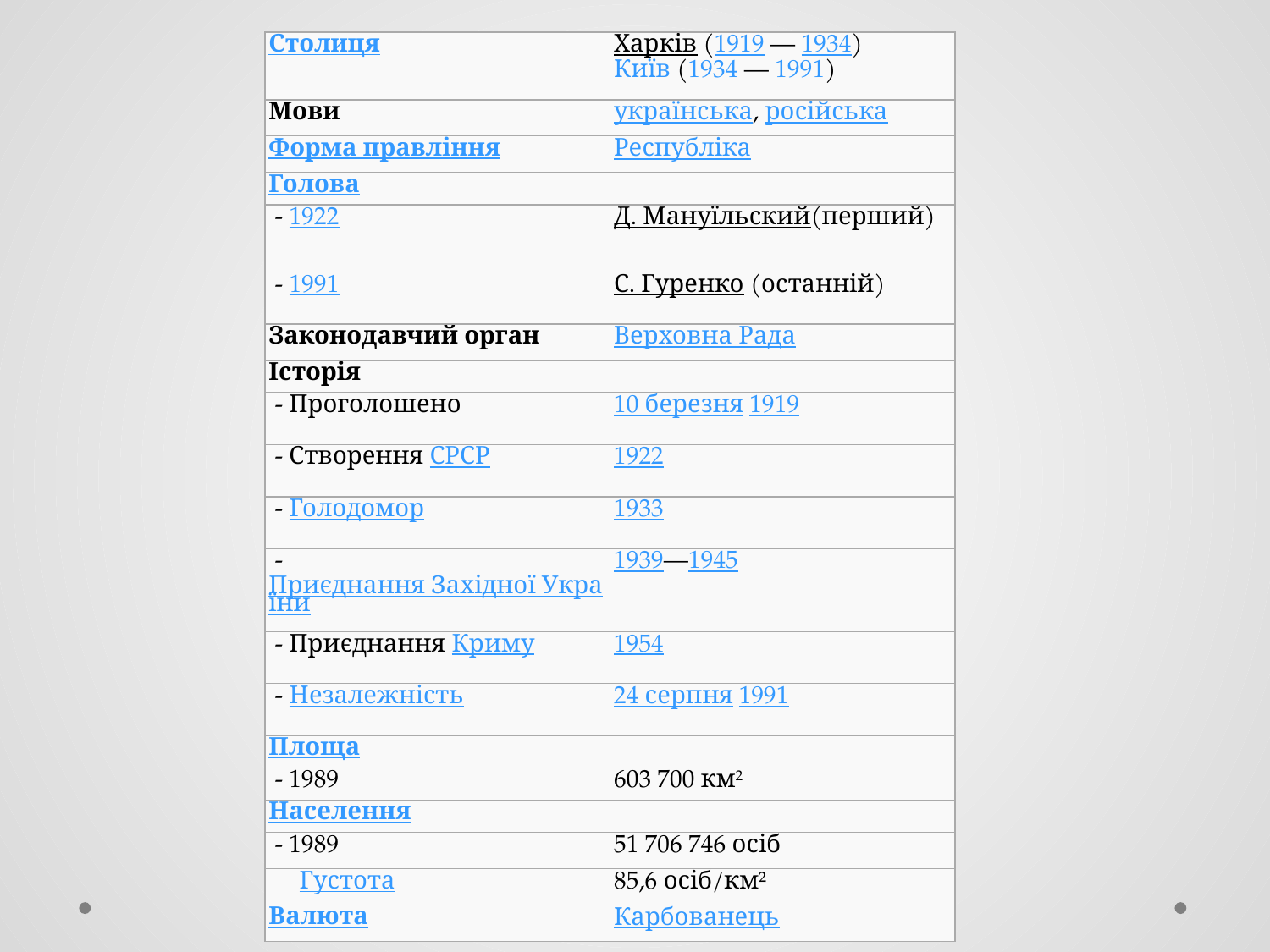

| Столиця | Харків (1919 — 1934) Київ (1934 — 1991) |
| --- | --- |
| Мови | українська, російська |
| Форма правління | Республіка |
| Голова |  |
| - 1922 | Д. Мануїльский(перший) |
| - 1991 | С. Гуренко (останній) |
| Законодавчий орган | Верховна Рада |
| Історія |  |
| - Проголошено | 10 березня 1919 |
| - Створення СРСР | 1922 |
| - Голодомор | 1933 |
| - Приєднання Західної України | 1939—1945 |
| - Приєднання Криму | 1954 |
| - Незалежність | 24 серпня 1991 |
| Площа |  |
| - 1989 | 603 700 км2 |
| Населення |  |
| - 1989 | 51 706 746 осіб |
| Густота | 85,6 осіб/км² |
| Валюта | Карбованець |